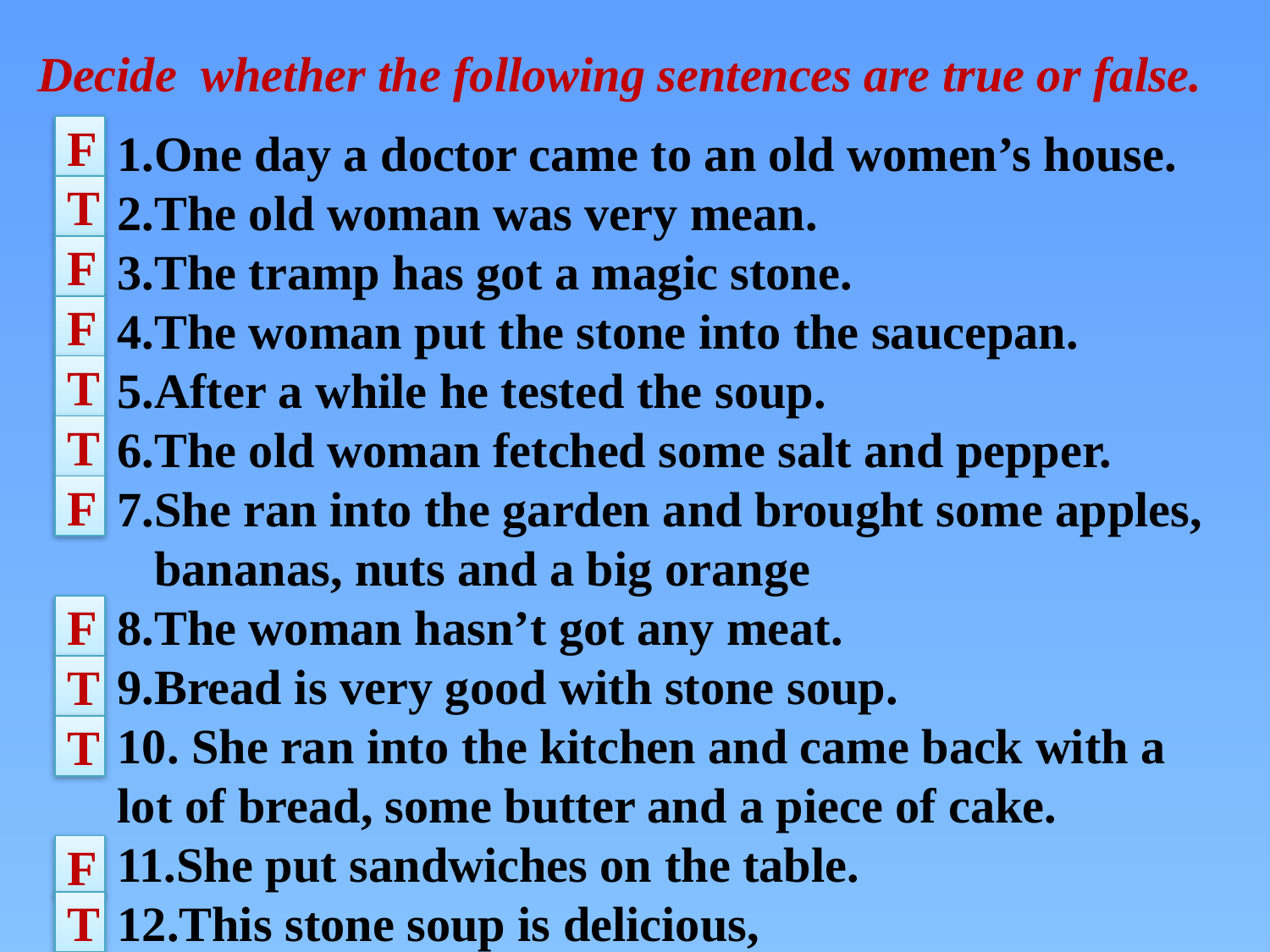

Decide  whether the following sentences are true or false.
F
1.One day a doctor came to an old women’s house.
2.The old woman was very mean.
3.The tramp has got a magic stone.
4.The woman put the stone into the saucepan.
5.After a while he tested the soup.
6.The old woman fetched some salt and pepper.
7.She ran into the garden and brought some apples,
   bananas, nuts and a big orange
8.The woman hasn’t got any meat.
9.Bread is very good with stone soup.
10. She ran into the kitchen and came back with a lot of bread, some butter and a piece of cake.
11.She put sandwiches on the table.
12.This stone soup is delicious,

T
F
F
T
T
F
F
T
T
F
T